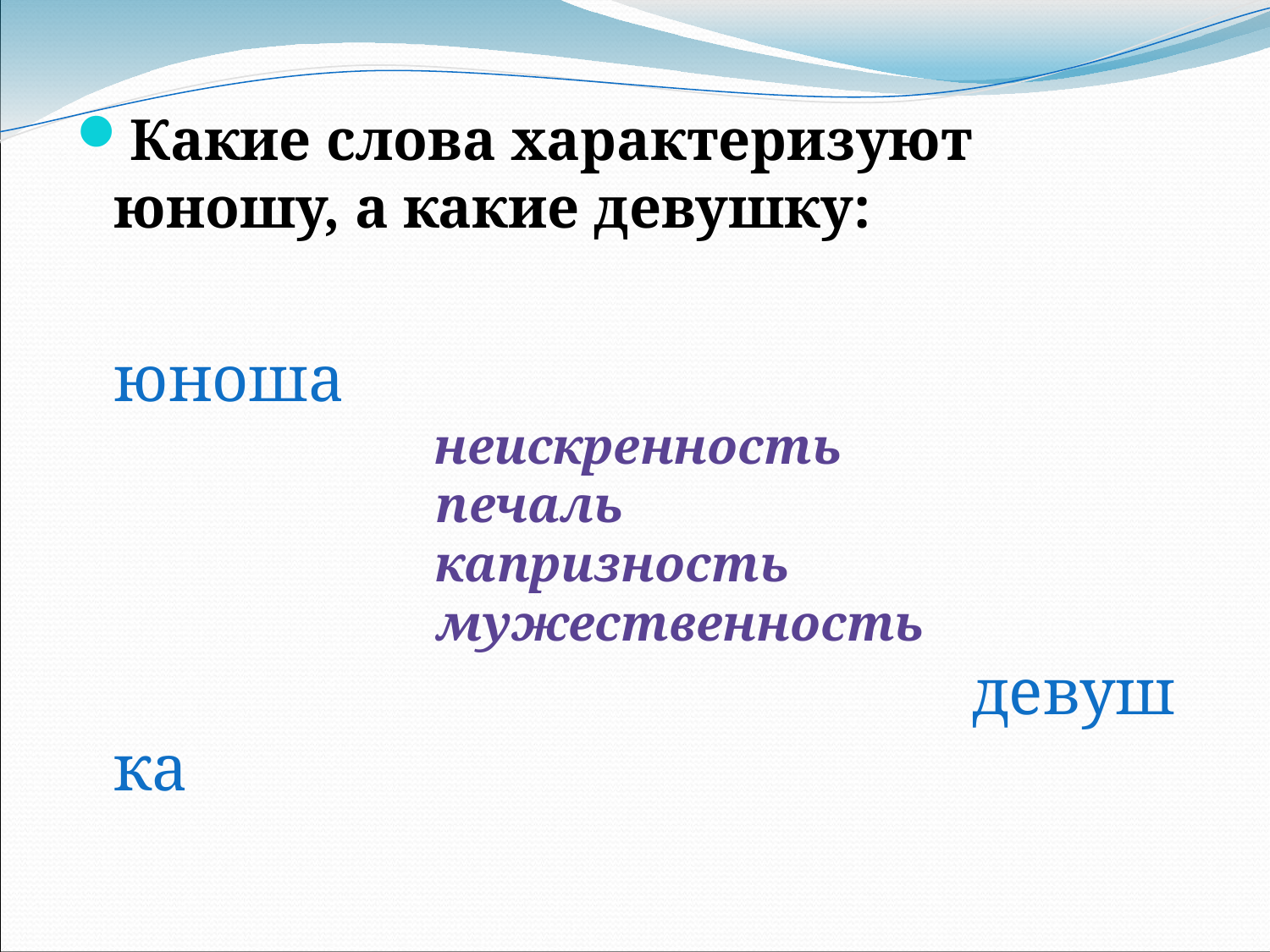

Какие слова характеризуют юношу, а какие девушку:
юноша
                           неискренность
                         печаль
                         капризность
                         мужественность
                                                                        девушка